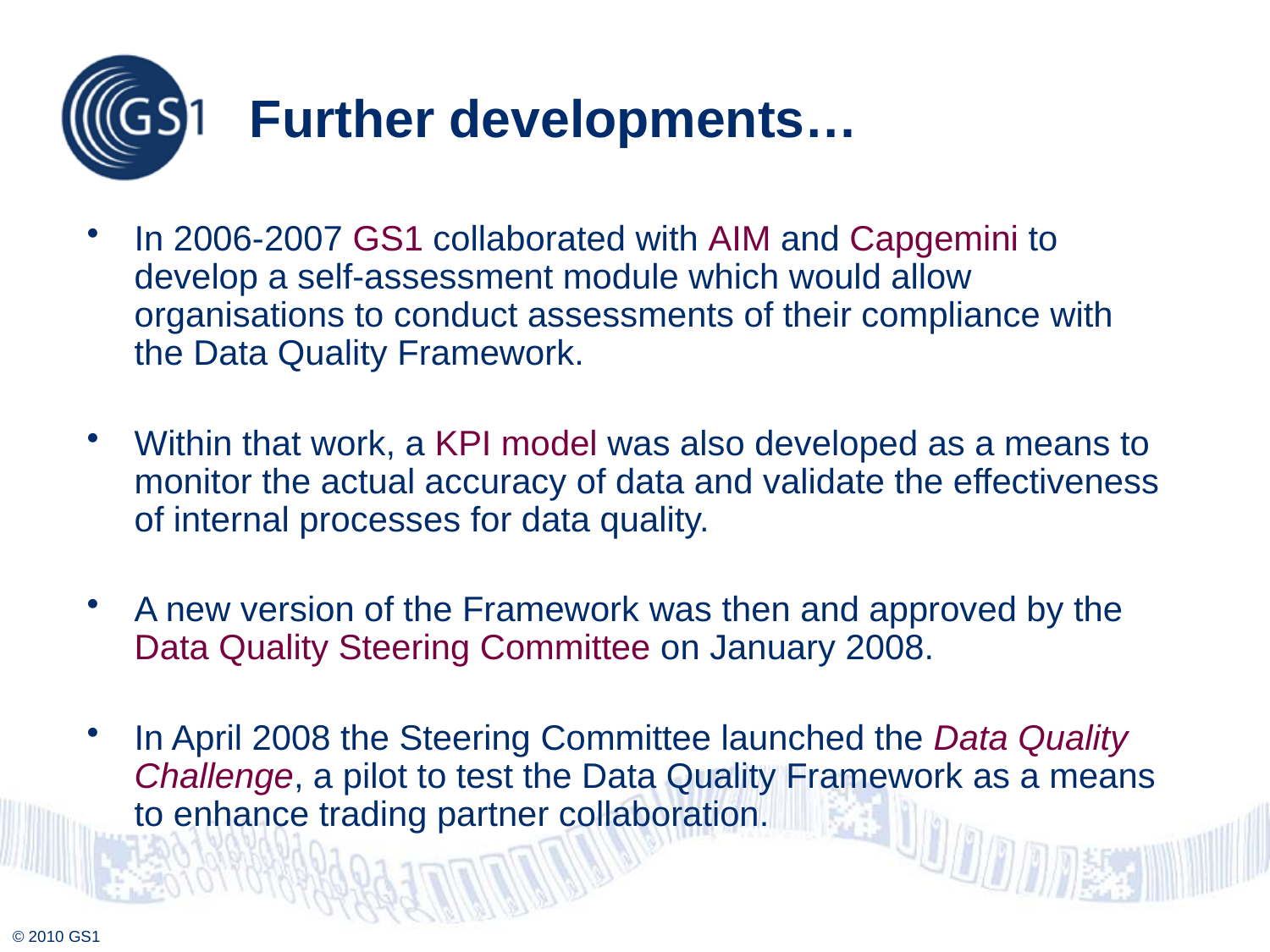

# Further developments…
In 2006-2007 GS1 collaborated with AIM and Capgemini to develop a self-assessment module which would allow organisations to conduct assessments of their compliance with the Data Quality Framework.

Within that work, a KPI model was also developed as a means to monitor the actual accuracy of data and validate the effectiveness of internal processes for data quality.

A new version of the Framework was then and approved by the Data Quality Steering Committee on January 2008.

In April 2008 the Steering Committee launched the Data Quality Challenge, a pilot to test the Data Quality Framework as a means to enhance trading partner collaboration.